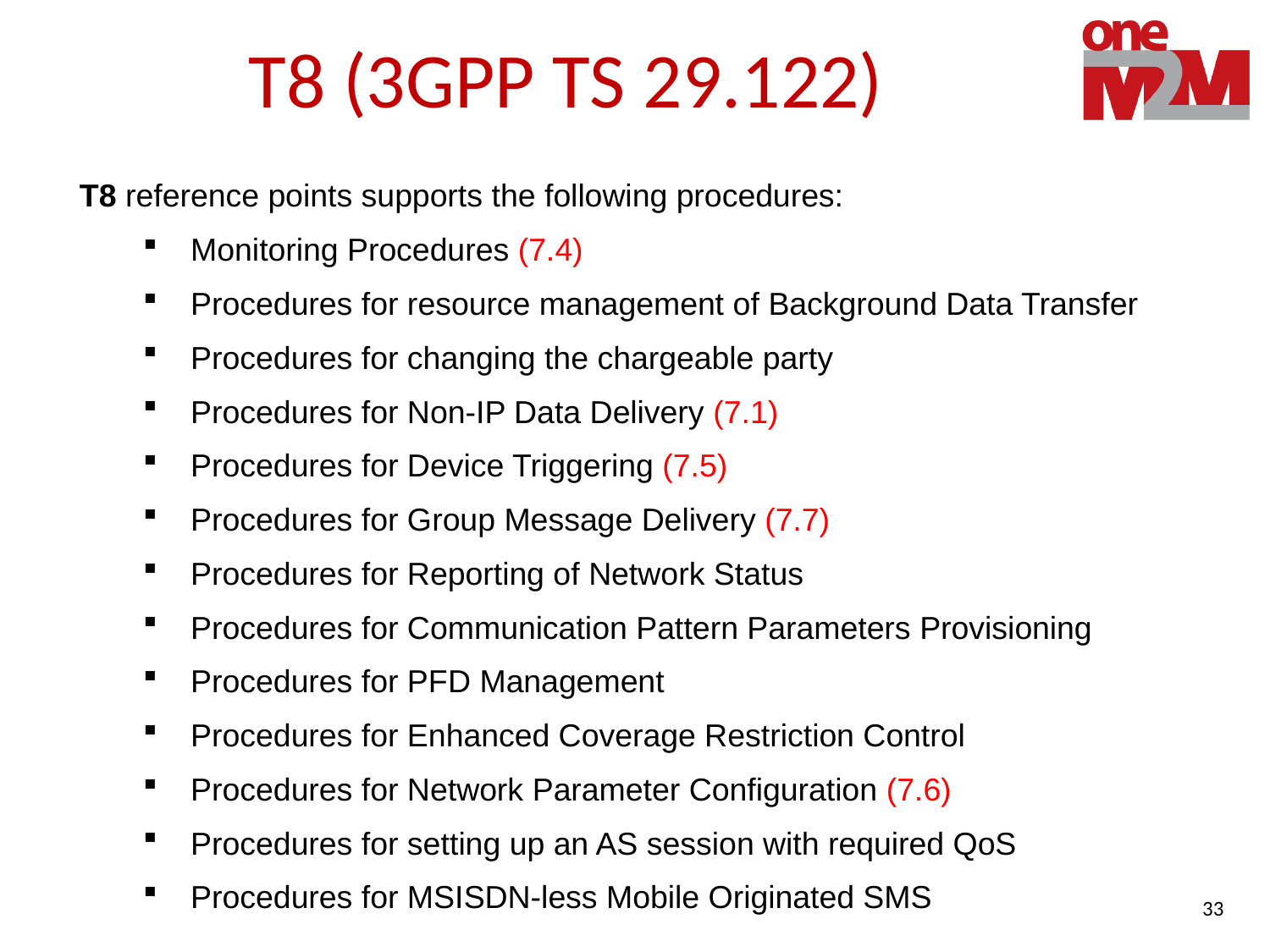

# T8 (3GPP TS 29.122)
T8 reference points supports the following procedures:
Monitoring Procedures (7.4)
Procedures for resource management of Background Data Transfer
Procedures for changing the chargeable party
Procedures for Non-IP Data Delivery (7.1)
Procedures for Device Triggering (7.5)
Procedures for Group Message Delivery (7.7)
Procedures for Reporting of Network Status
Procedures for Communication Pattern Parameters Provisioning
Procedures for PFD Management
Procedures for Enhanced Coverage Restriction Control
Procedures for Network Parameter Configuration (7.6)
Procedures for setting up an AS session with required QoS
Procedures for MSISDN-less Mobile Originated SMS